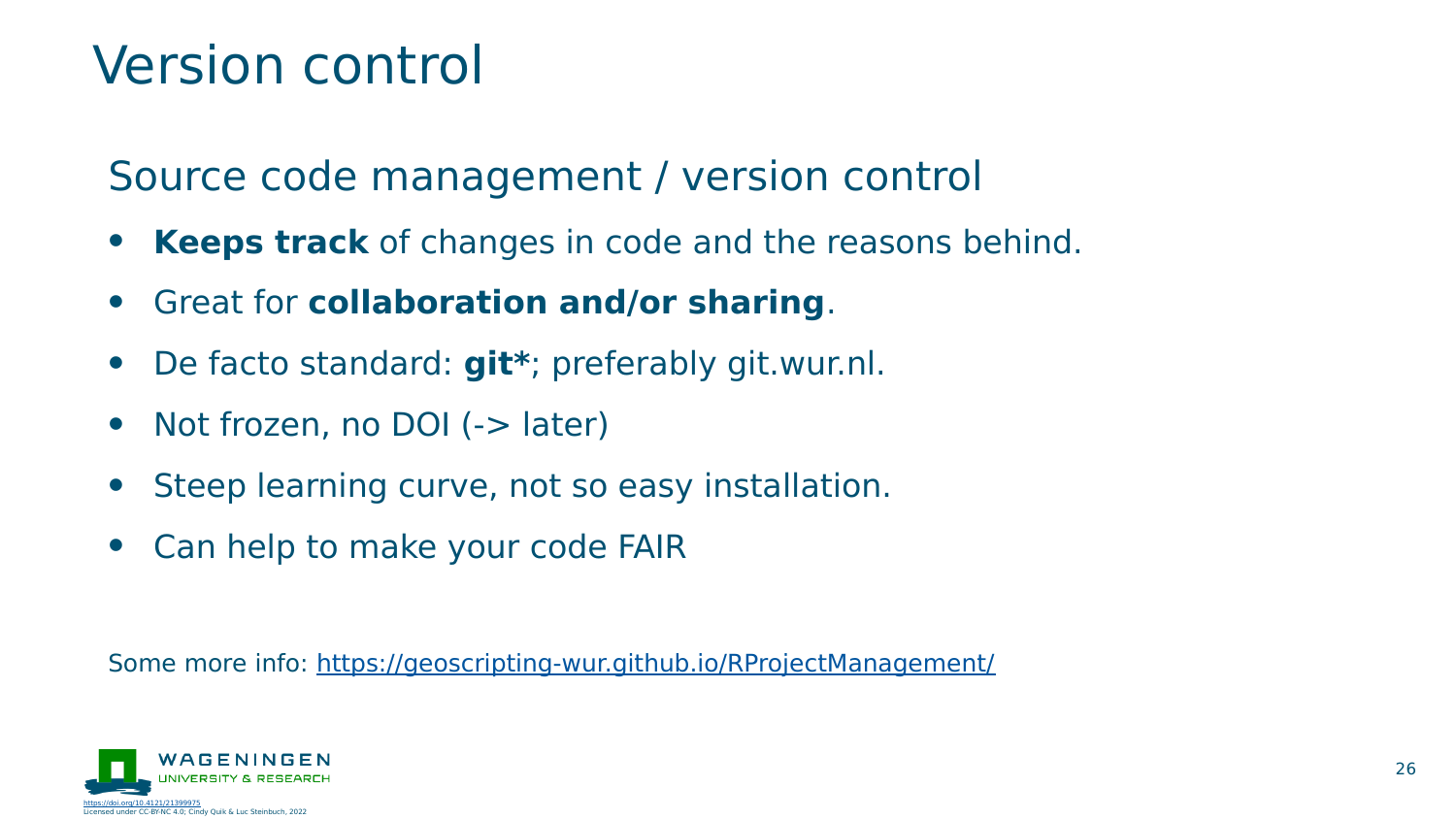

# Version control
Source code management / version control
Keeps track of changes in code and the reasons behind.
Great for collaboration and/or sharing.
De facto standard: git*; preferably git.wur.nl.
Not frozen, no DOI (-> later)
Steep learning curve, not so easy installation.
Can help to make your code FAIR

Some more info: https://geoscripting-wur.github.io/RProjectManagement/
26